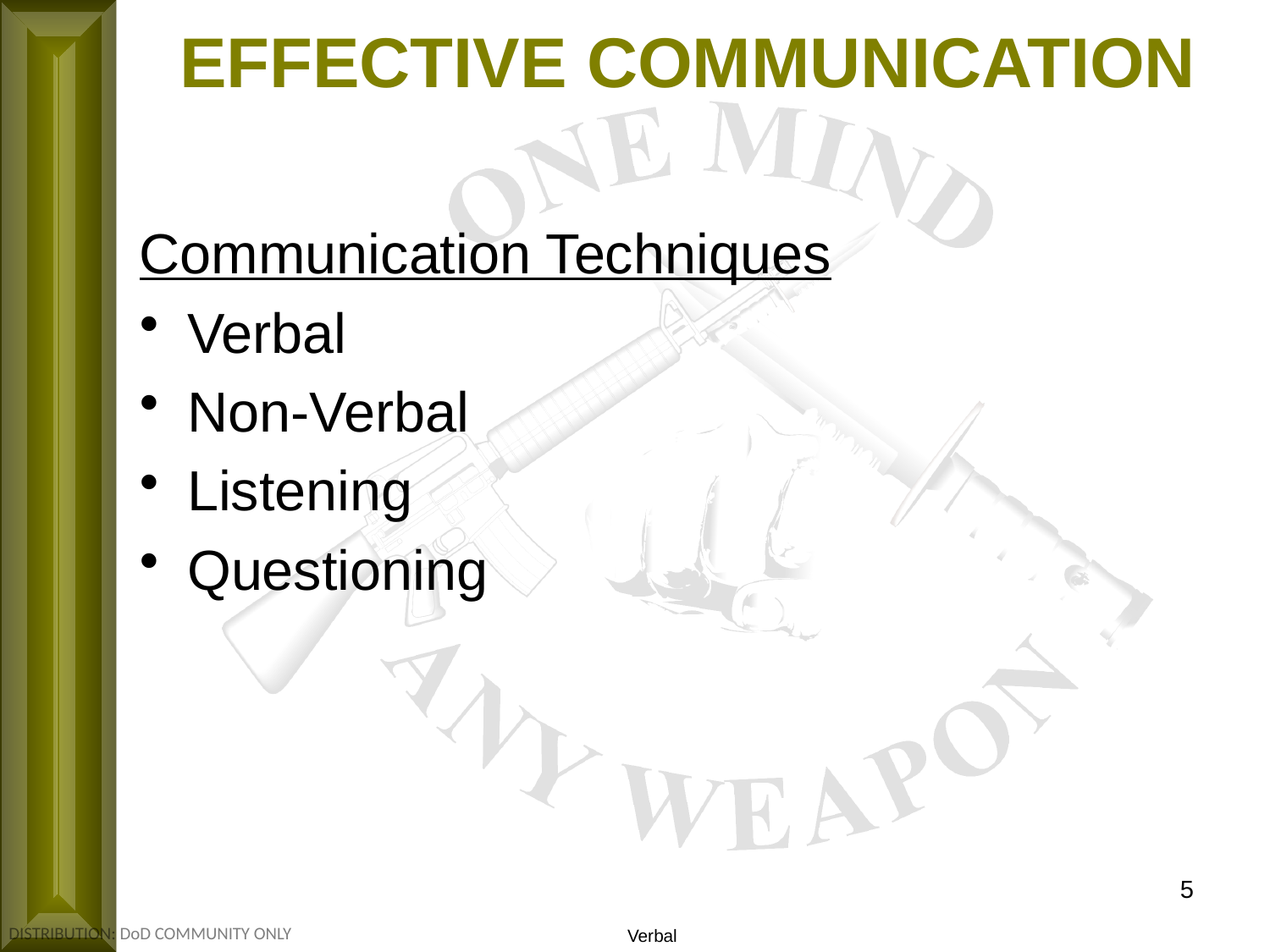

EFFECTIVE COMMUNICATION
Communication Techniques
Verbal
Non-Verbal
Listening
Questioning
5
Verbal